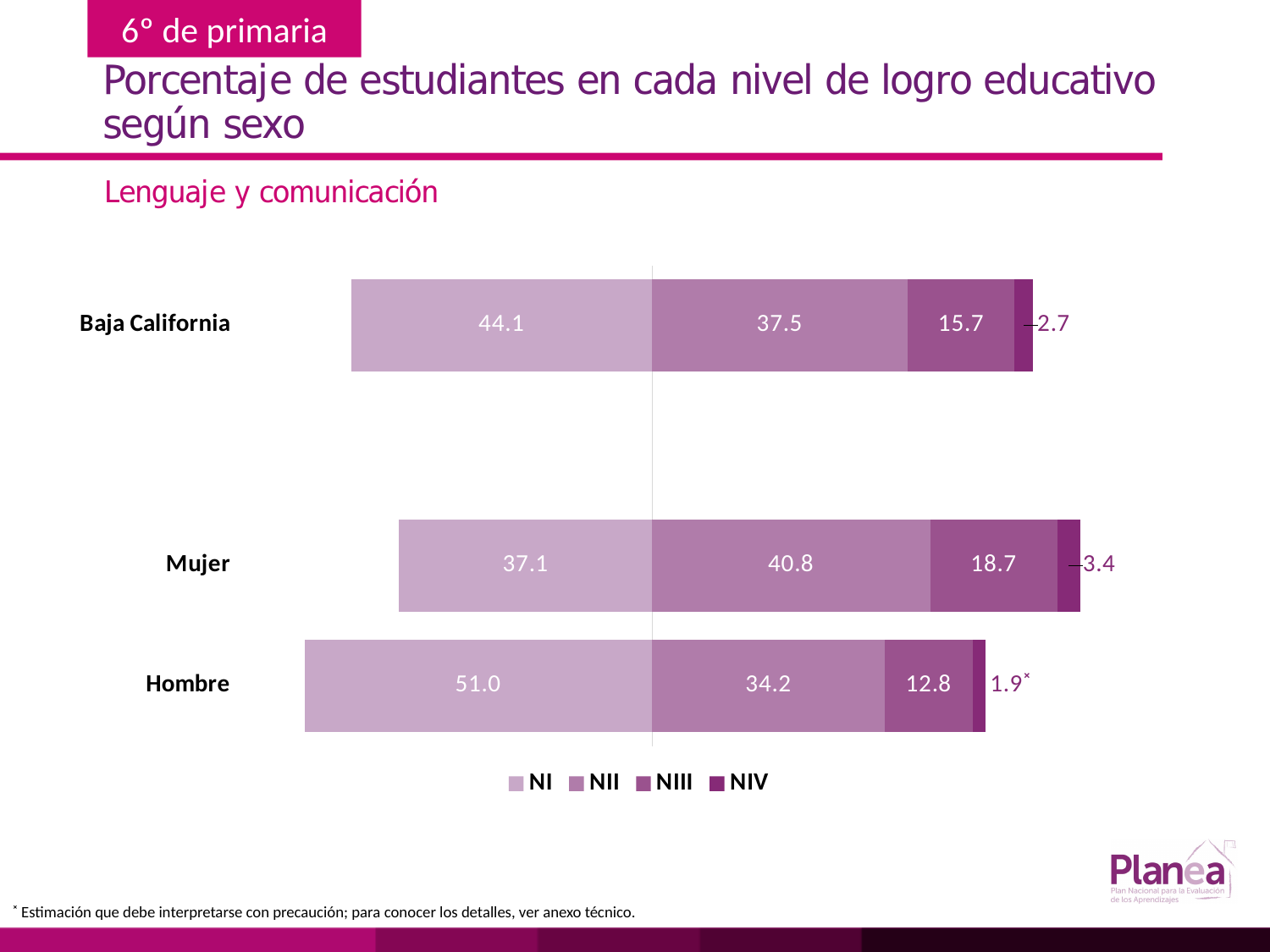

# Porcentaje de estudiantes en cada nivel de logro educativo según sexo

Lenguaje y comunicación

### Chart

| Category |  |  |  |  |
|---|---|---|---|---|
| Hombre | -51.0 | 34.2 | 12.8 | 1.9 |
| Mujer | -37.1 | 40.8 | 18.7 | 3.4 |
|  | None | None | None | None |
| Baja California | -44.1 | 37.5 | 15.7 | 2.7 |
˟ Estimación que debe interpretarse con precaución; para conocer los detalles, ver anexo técnico.